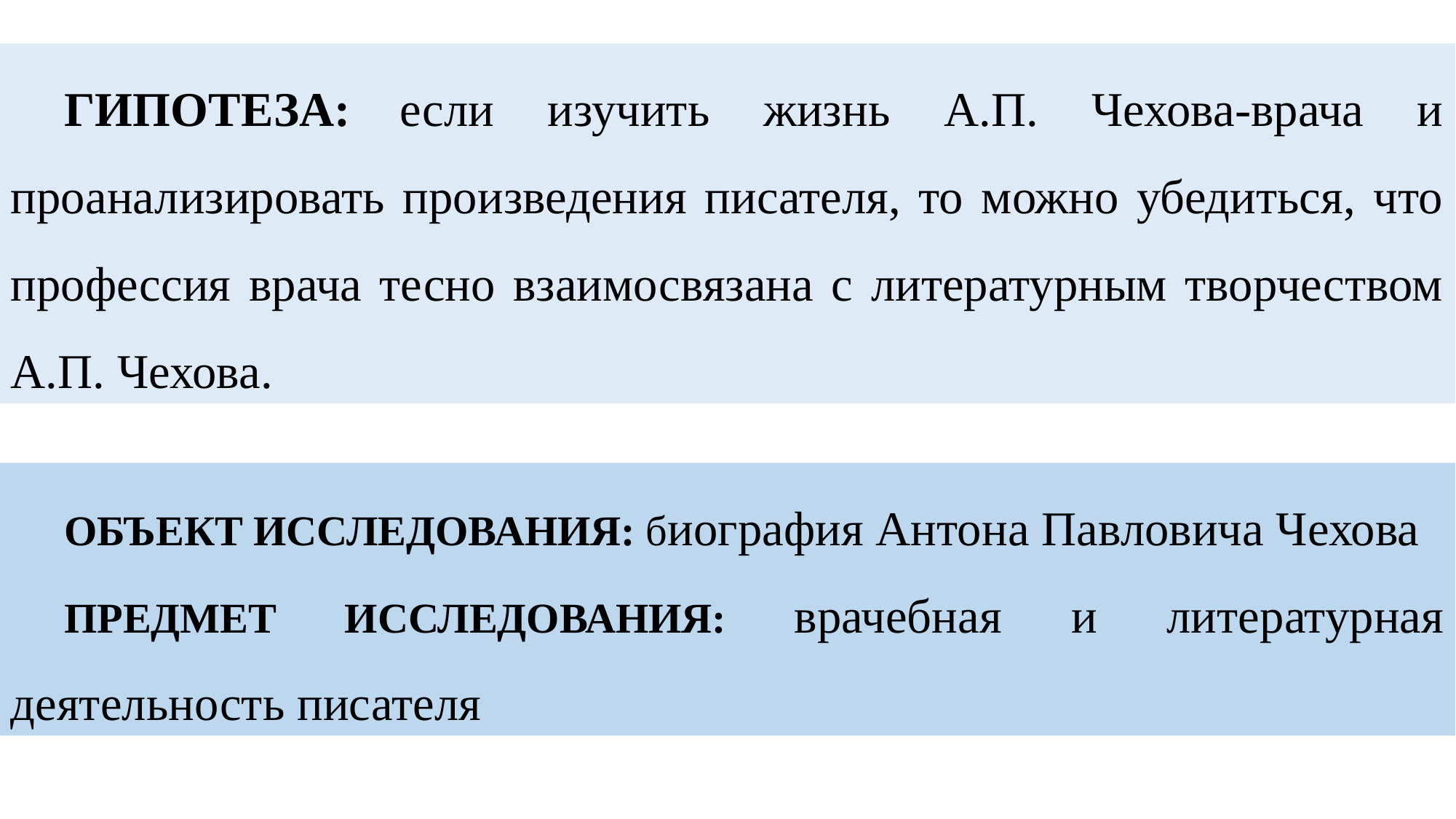

ГИПОТЕЗА: если изучить жизнь А.П. Чехова-врача и проанализировать произведения писателя, то можно убедиться, что профессия врача тесно взаимосвязана с литературным творчеством А.П. Чехова.
ОБЪЕКТ ИССЛЕДОВАНИЯ: биография Антона Павловича Чехова
ПРЕДМЕТ ИССЛЕДОВАНИЯ: врачебная и литературная деятельность писателя